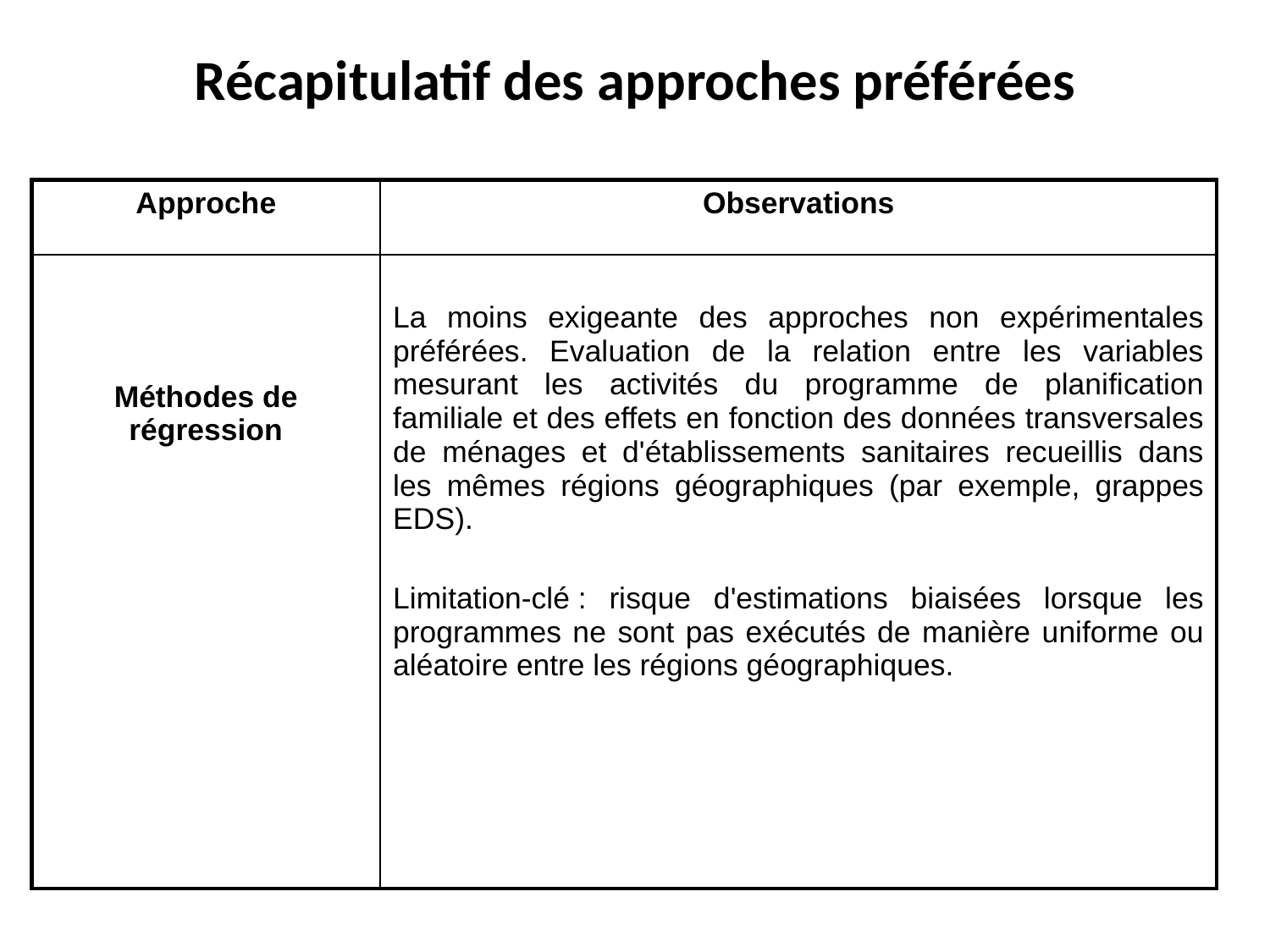

# Récapitulatif des approches préférées
| Approche | Observations |
| --- | --- |
| Méthodes de régression | La moins exigeante des approches non expérimentales préférées. Evaluation de la relation entre les variables mesurant les activités du programme de planification familiale et des effets en fonction des données transversales de ménages et d'établissements sanitaires recueillis dans les mêmes régions géographiques (par exemple, grappes EDS). Limitation-clé : risque d'estimations biaisées lorsque les programmes ne sont pas exécutés de manière uniforme ou aléatoire entre les régions géographiques. |